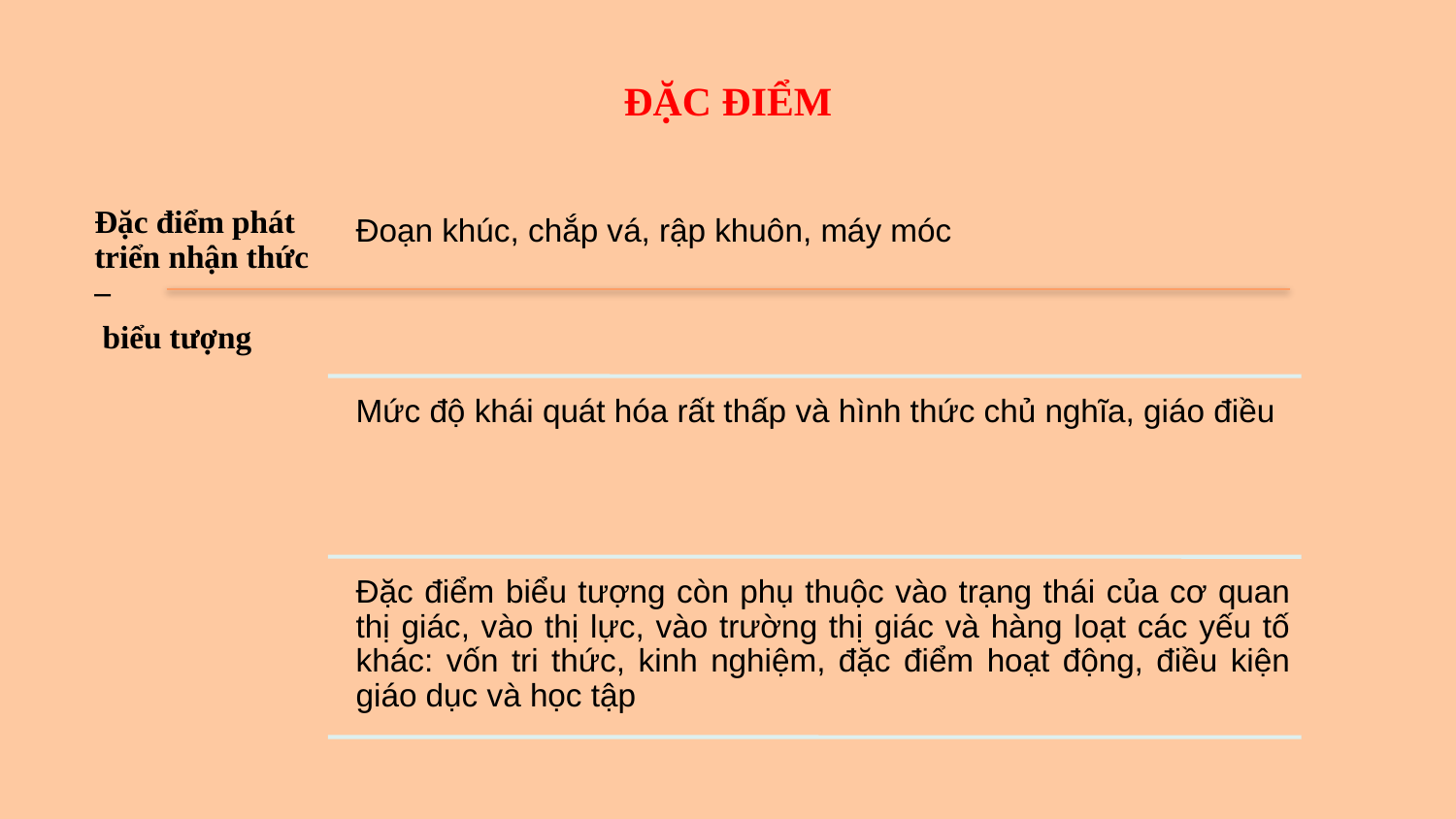

# ĐẶC ĐIỂM
Đặc điểm phát triển nhận thức –
 biểu tượng
Đoạn khúc, chắp vá, rập khuôn, máy móc
Mức độ khái quát hóa rất thấp và hình thức chủ nghĩa, giáo điều
Đặc điểm biểu tượng còn phụ thuộc vào trạng thái của cơ quan thị giác, vào thị lực, vào trường thị giác và hàng loạt các yếu tố khác: vốn tri thức, kinh nghiệm, đặc điểm hoạt động, điều kiện giáo dục và học tập